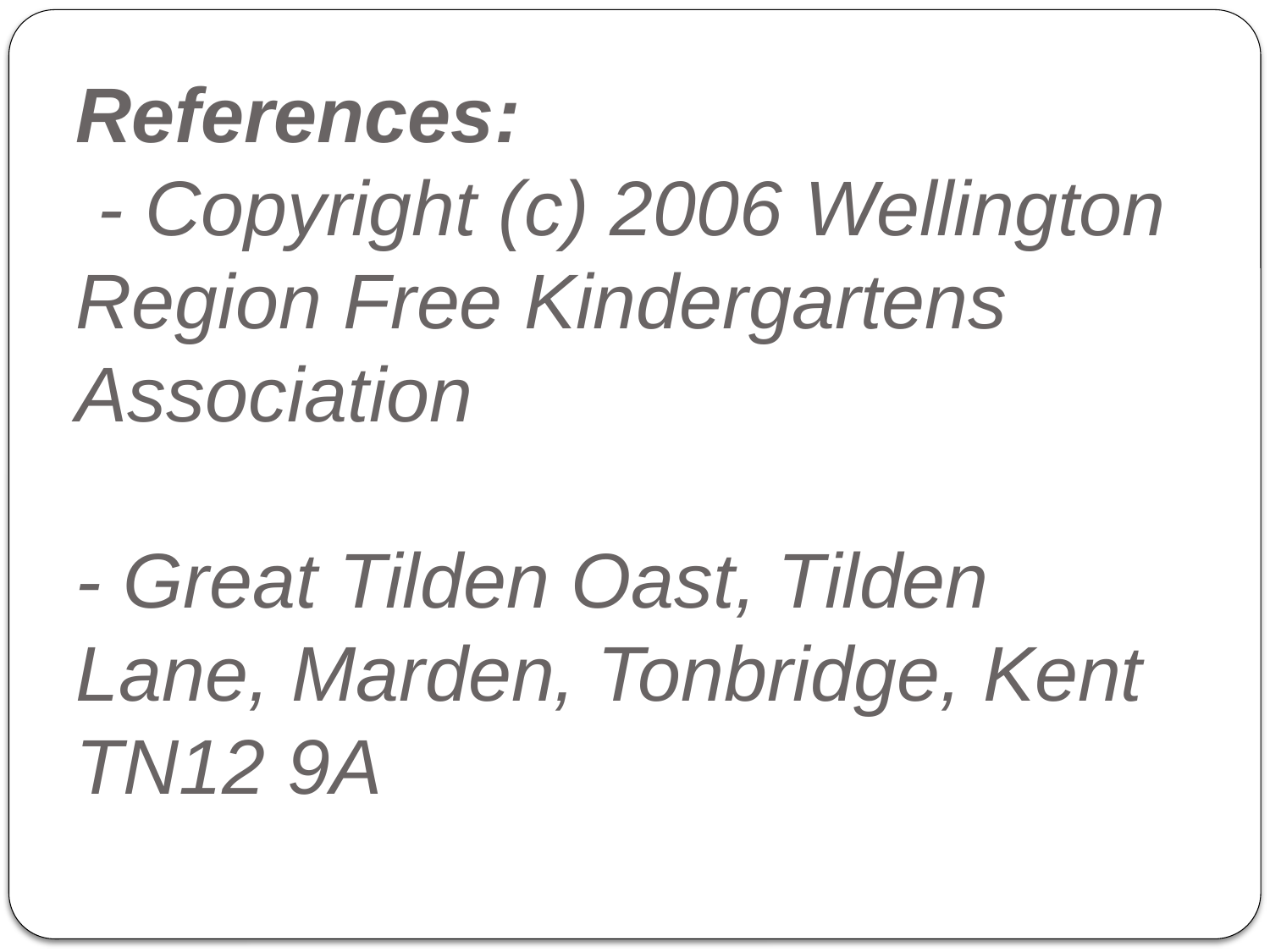

# References: - Copyright (c) 2006 Wellington Region Free Kindergartens Association - Great Tilden Oast, Tilden Lane, Marden, Tonbridge, Kent TN12 9A